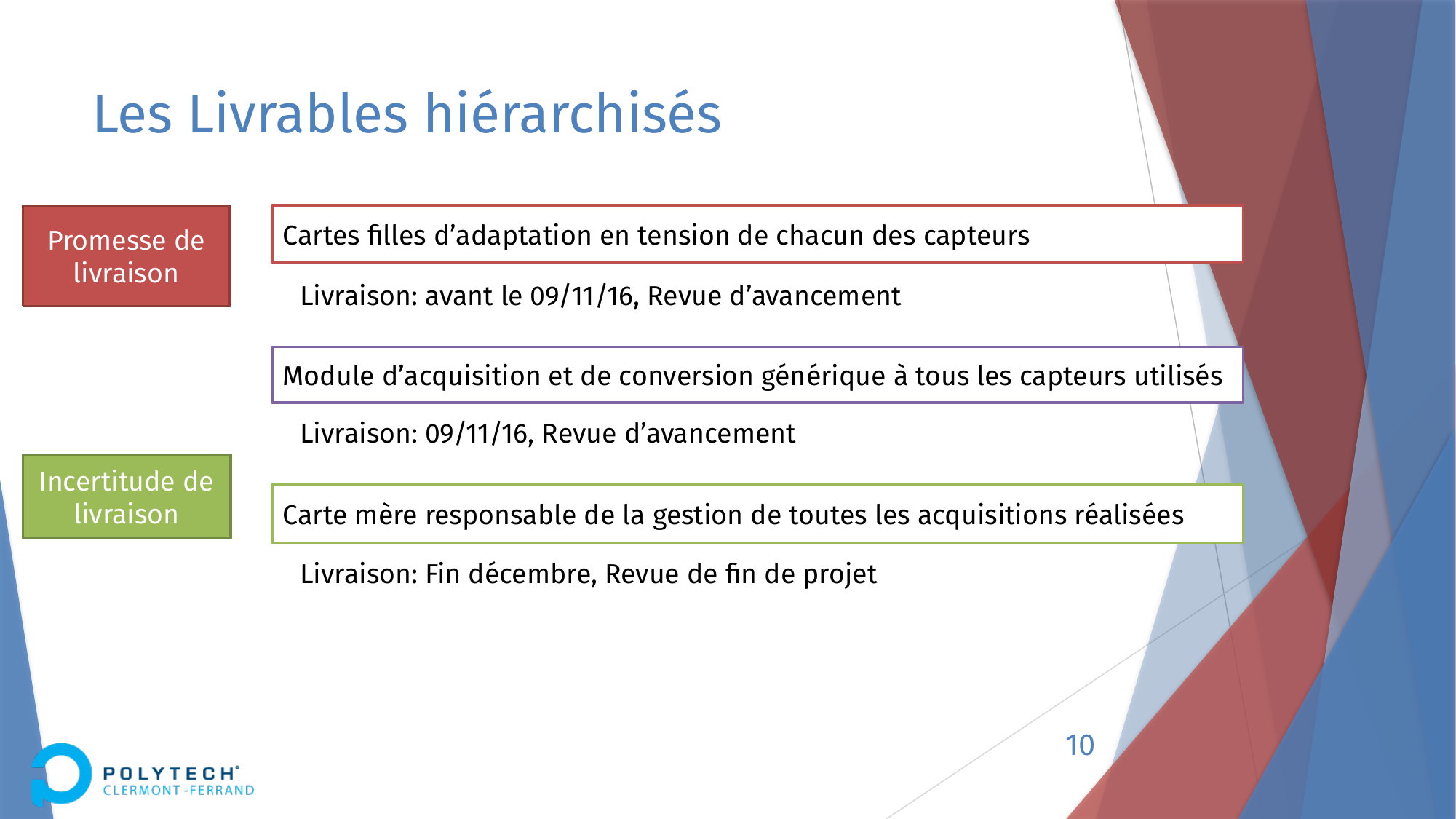

# Les Livrables hiérarchisés
Promesse de livraison
Cartes filles d’adaptation en tension de chacun des capteurs
Livraison: avant le 09/11/16, Revue d’avancement
Module d’acquisition et de conversion générique à tous les capteurs utilisés
Livraison: 09/11/16, Revue d’avancement
Incertitude de livraison
Carte mère responsable de la gestion de toutes les acquisitions réalisées
Livraison: Fin décembre, Revue de fin de projet
10